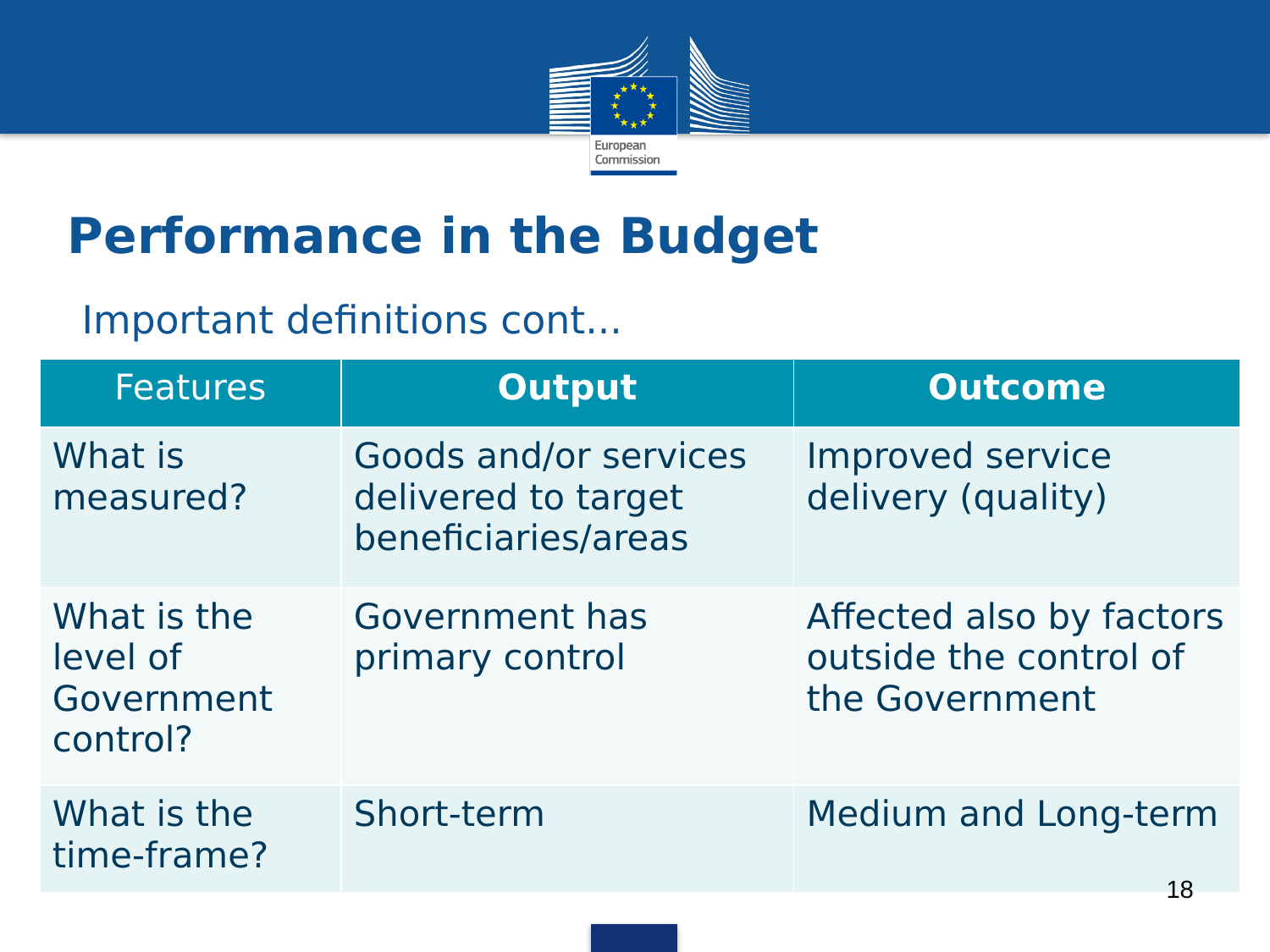

# Performance in the Budget

Important definitions cont...
| Features | Output | Outcome |
| --- | --- | --- |
| What is measured? | Goods and/or services delivered to target beneficiaries/areas | Improved service delivery (quality) |
| What is the level of Government control? | Government has primary control | Affected also by factors outside the control of the Government |
| What is the time-frame? | Short-term | Medium and Long-term |
18